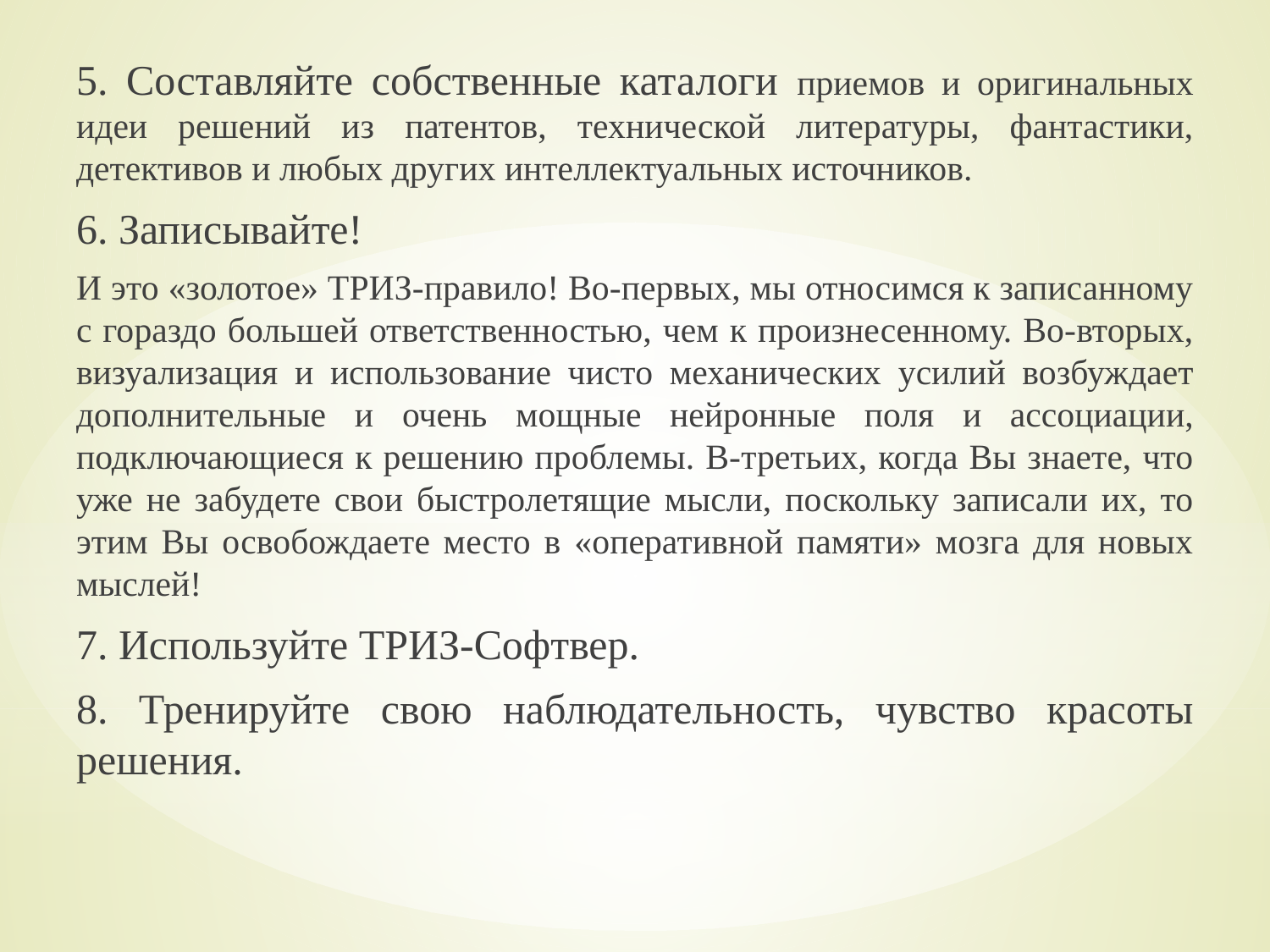

5. Составляйте собственные каталоги приемов и оригинальных идеи решений из патентов, технической литературы, фантастики, детективов и любых других интеллектуальных источников.
6. Записывайте!
И это «золотое» ТРИЗ-правило! Во-первых, мы относимся к записанному с гораздо большей ответственностью, чем к произнесенному. Во-вторых, визуализация и использование чисто механических усилий возбуждает дополнительные и очень мощные нейронные поля и ассоциации, подключающиеся к решению проблемы. В-третьих, когда Вы знаете, что уже не забудете свои быстролетящие мысли, поскольку записали их, то этим Вы освобождаете место в «оперативной памяти» мозга для новых мыслей!
7. Используйте ТРИЗ-Софтвер.
8. Тренируйте свою наблюдательность, чувство красоты решения.